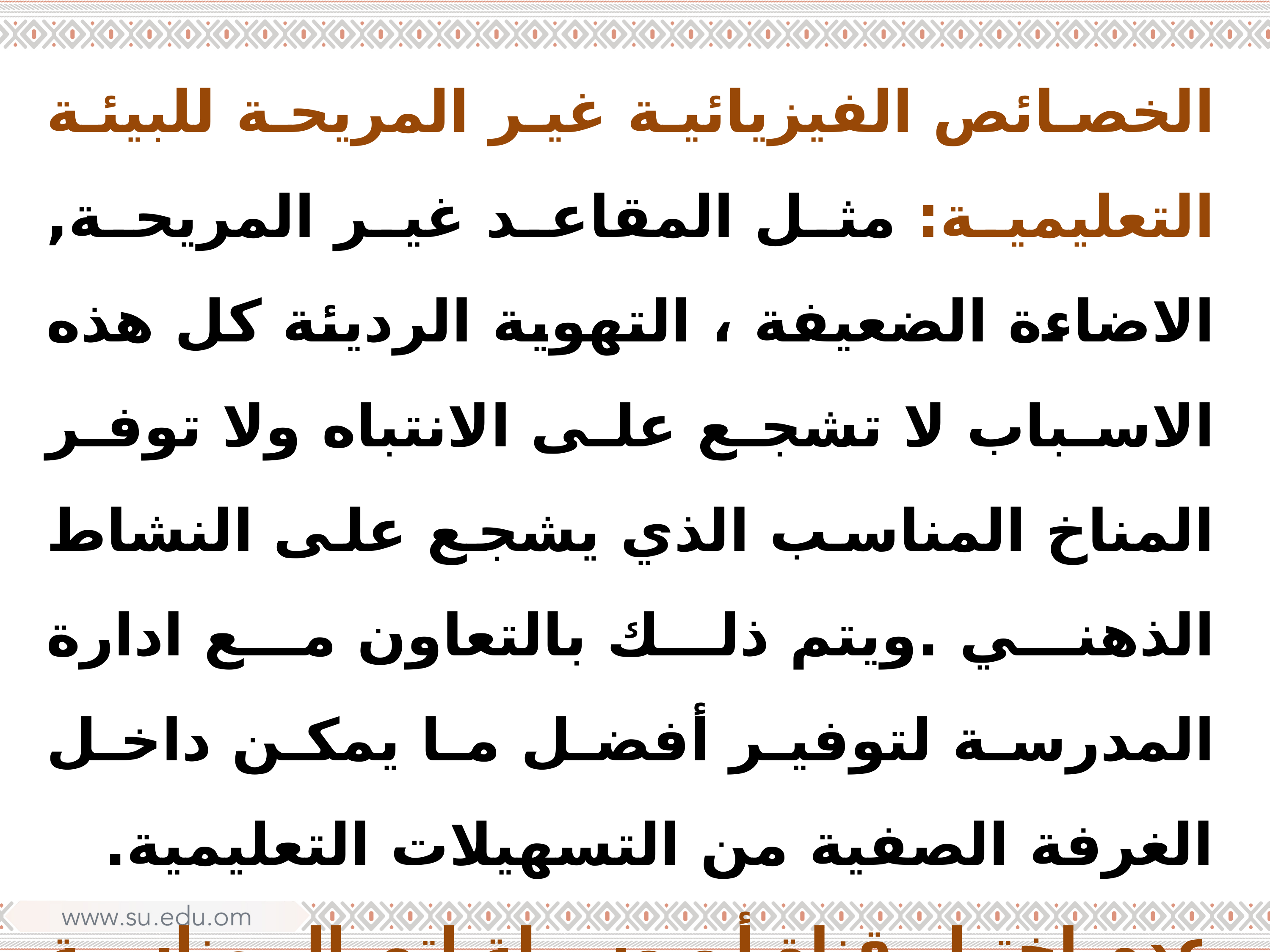

الخصائص الفيزيائية غير المريحة للبيئة التعليمية: مثل المقاعد غير المريحة, الاضاءة الضعيفة ، التهوية الرديئة كل هذه الاسباب لا تشجع على الانتباه ولا توفر المناخ المناسب الذي يشجع على النشاط الذهني .ويتم ذلك بالتعاون مع ادارة المدرسة لتوفير أفضل ما يمكن داخل الغرفة الصفية من التسهيلات التعليمية.
عدم اختيار قناة أو وسيلة اتصال مناسبة من قبل المعلم: وهذا يتطلب من المعلم الربط بين اختيار الوسيلة والهدف التعليمي الذي يرغب تحقيقه.
التشويش: وهنا تقع المسئولية على الادارة التعليمية في اختيار الموقع المناسب للمدرسة وإبعادها عن اماكن الضجيج والصخب حركات المرور المزدحمة.